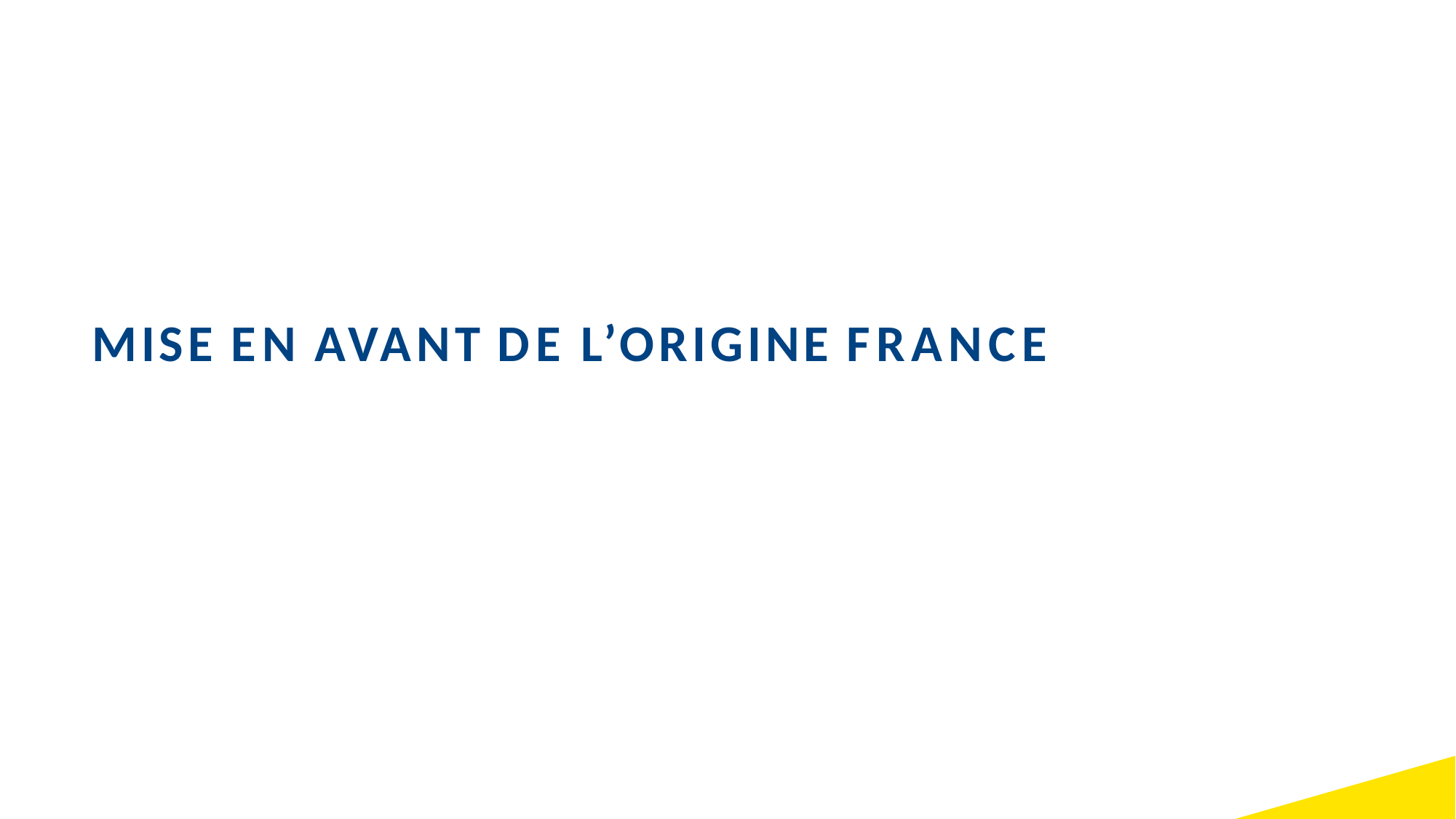

# MISE EN AVANT DE L’ORIGINE FRANCE